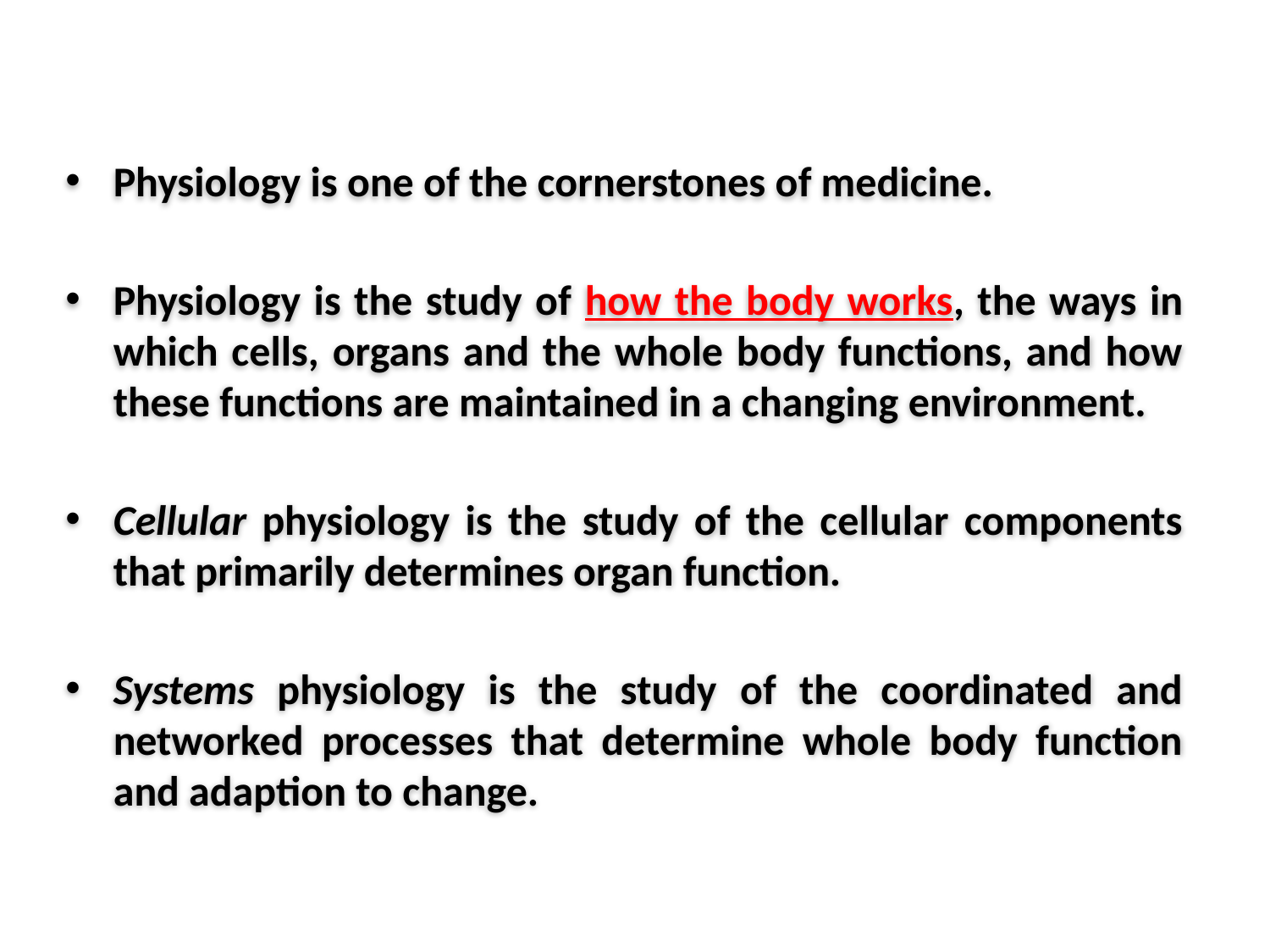

#
Physiology is one of the cornerstones of medicine.

Physiology is the study of how the body works, the ways in which cells, organs and the whole body functions, and how these functions are maintained in a changing environment.

Cellular physiology is the study of the cellular components that primarily determines organ function.

Systems physiology is the study of the coordinated and networked processes that determine whole body function and adaption to change.